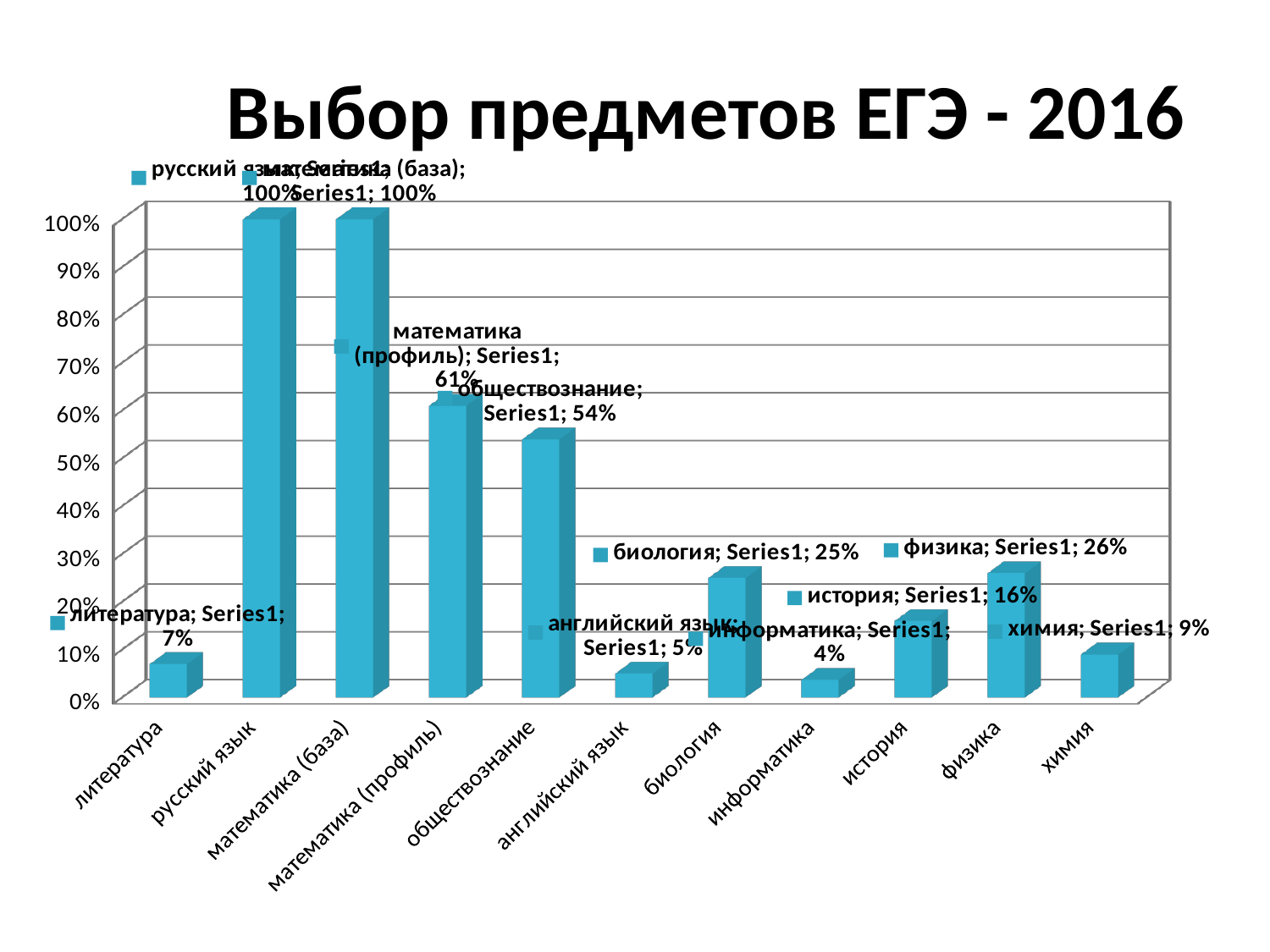

Выбор предметов ЕГЭ - 2016

[unsupported chart]